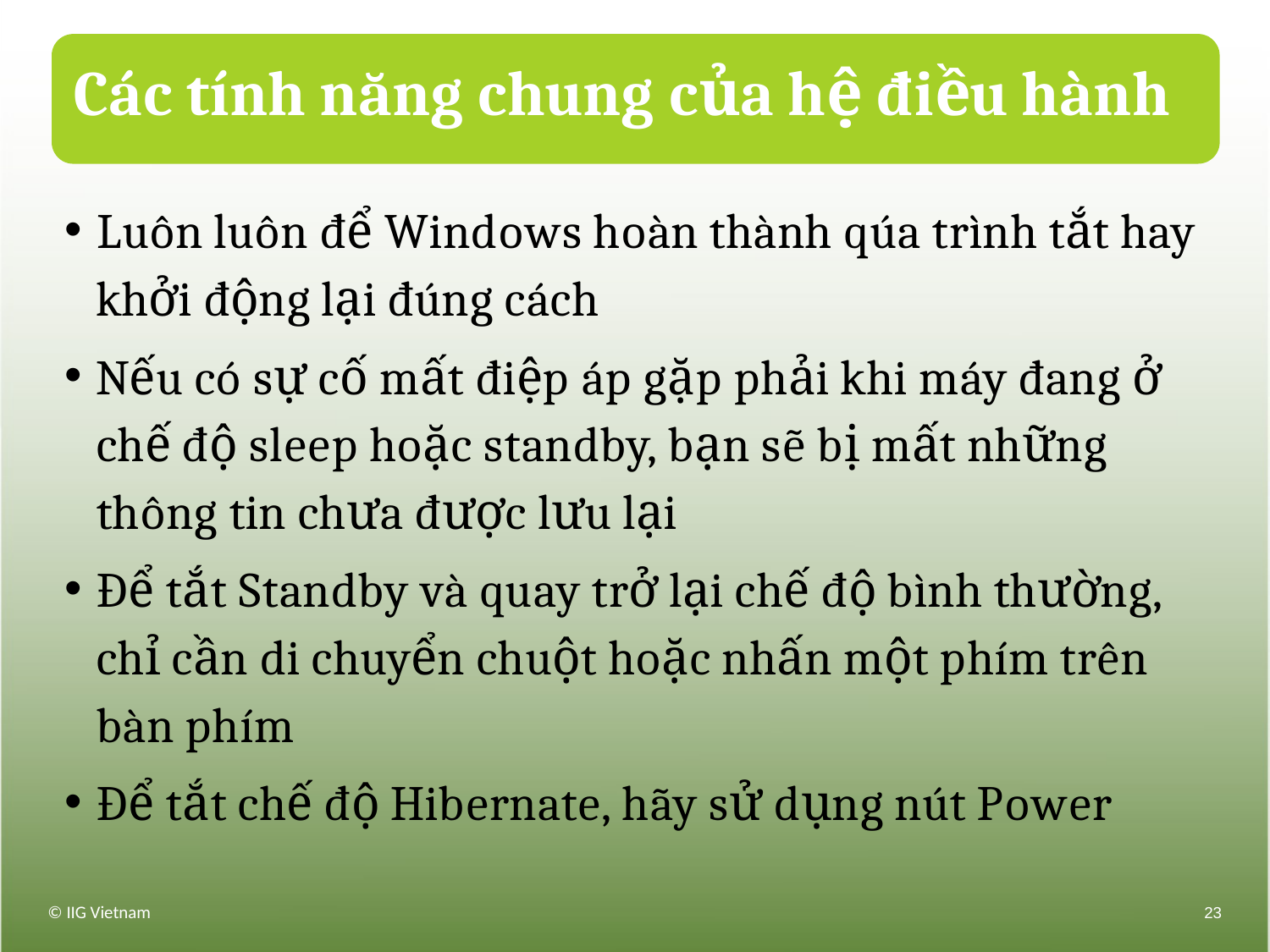

# Các tính năng chung của hệ điều hành
Luôn luôn để Windows hoàn thành qúa trình tắt hay khởi động lại đúng cách
Nếu có sự cố mất điệp áp gặp phải khi máy đang ở chế độ sleep hoặc standby, bạn sẽ bị mất những thông tin chưa được lưu lại
Để tắt Standby và quay trở lại chế độ bình thường, chỉ cần di chuyển chuột hoặc nhấn một phím trên bàn phím
Để tắt chế độ Hibernate, hãy sử dụng nút Power
© IIG Vietnam
23